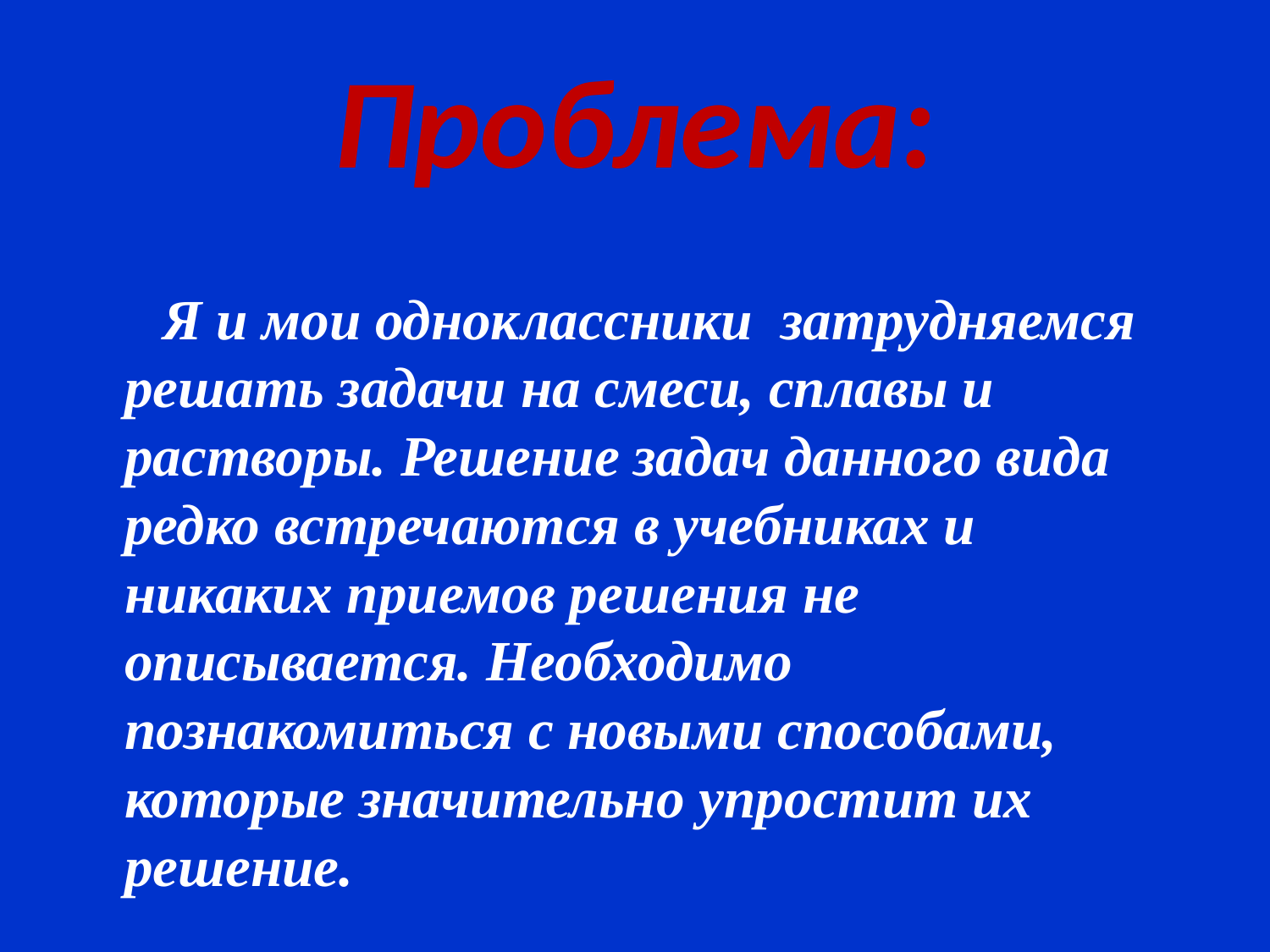

# Проблема:
      Я и мои одноклассники  затрудняемся решать задачи на смеси, сплавы и растворы. Решение задач данного вида редко встречаются в учебниках и  никаких приемов решения не описывается. Необходимо познакомиться с новыми способами, которые значительно упростит их решение.